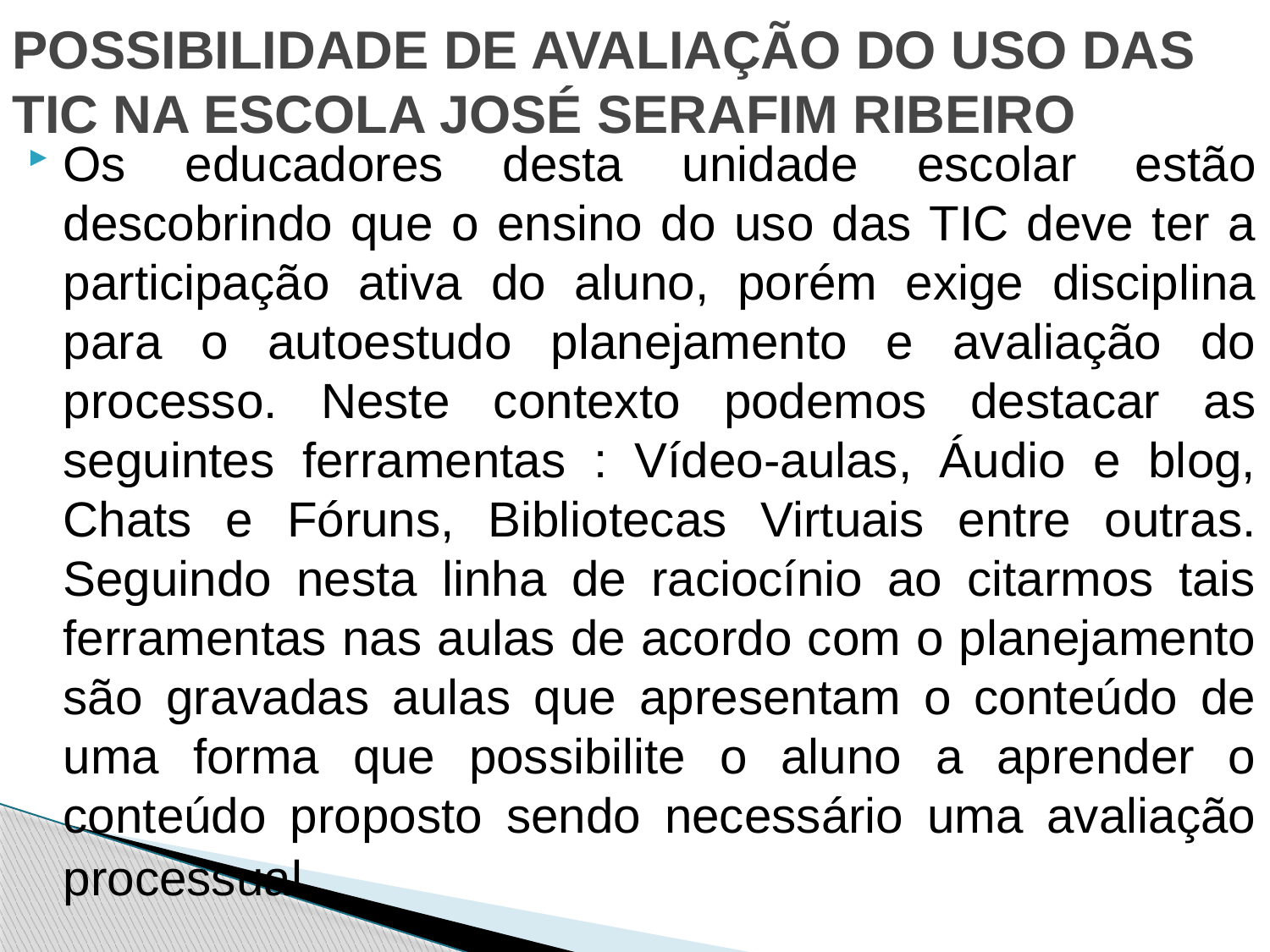

# POSSIBILIDADE DE AVALIAÇÃO DO USO DAS TIC NA ESCOLA JOSÉ SERAFIM RIBEIRO
Os educadores desta unidade escolar estão descobrindo que o ensino do uso das TIC deve ter a participação ativa do aluno, porém exige disciplina para o autoestudo planejamento e avaliação do processo. Neste contexto podemos destacar as seguintes ferramentas : Vídeo-aulas, Áudio e blog, Chats e Fóruns, Bibliotecas Virtuais entre outras. Seguindo nesta linha de raciocínio ao citarmos tais ferramentas nas aulas de acordo com o planejamento são gravadas aulas que apresentam o conteúdo de uma forma que possibilite o aluno a aprender o conteúdo proposto sendo necessário uma avaliação processual.